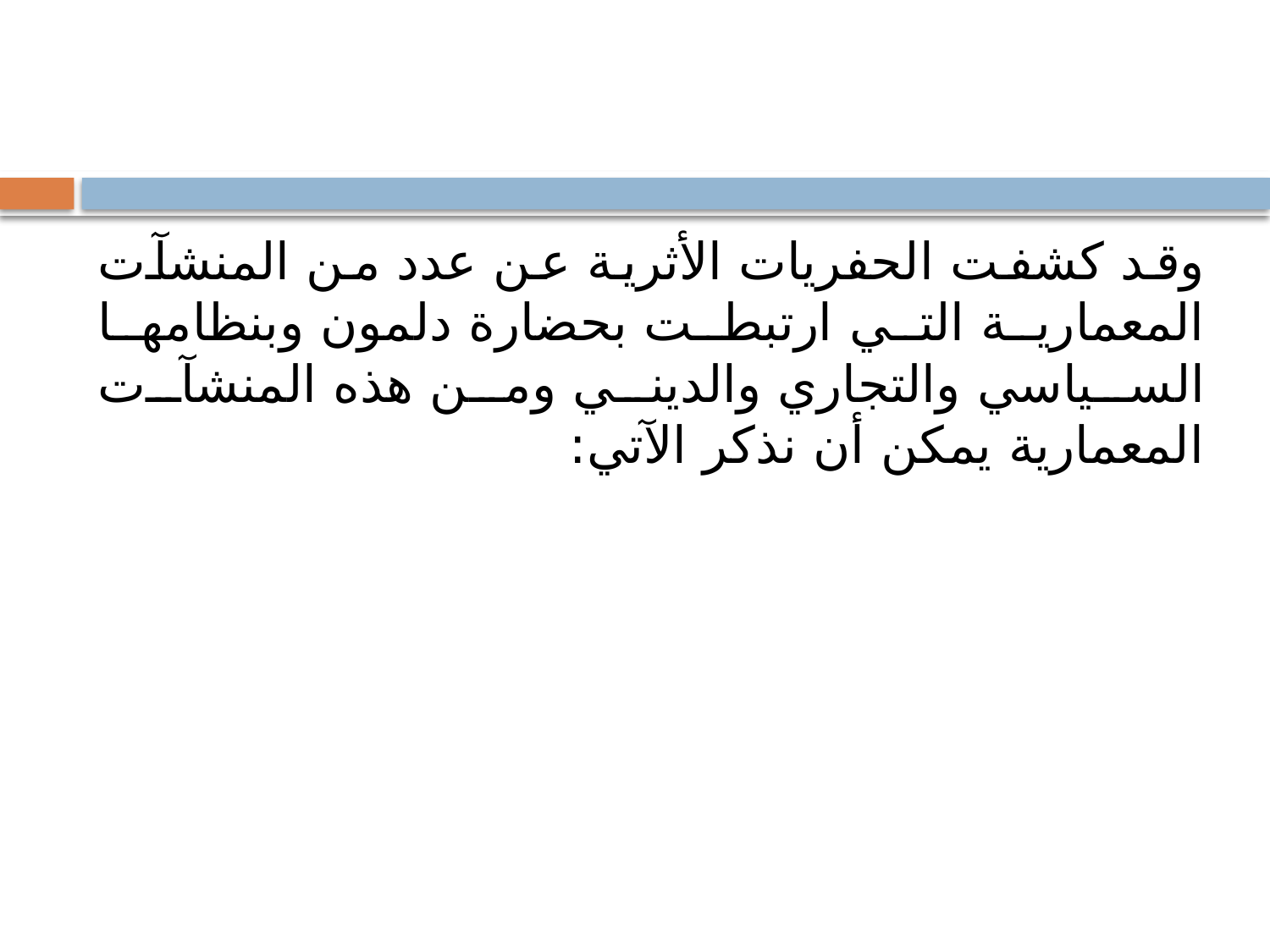

#
وقد كشفت الحفريات الأثرية عن عدد من المنشآت المعمارية التي ارتبطت بحضارة دلمون وبنظامها السياسي والتجاري والديني ومن هذه المنشآت المعمارية يمكن أن نذكر الآتي: